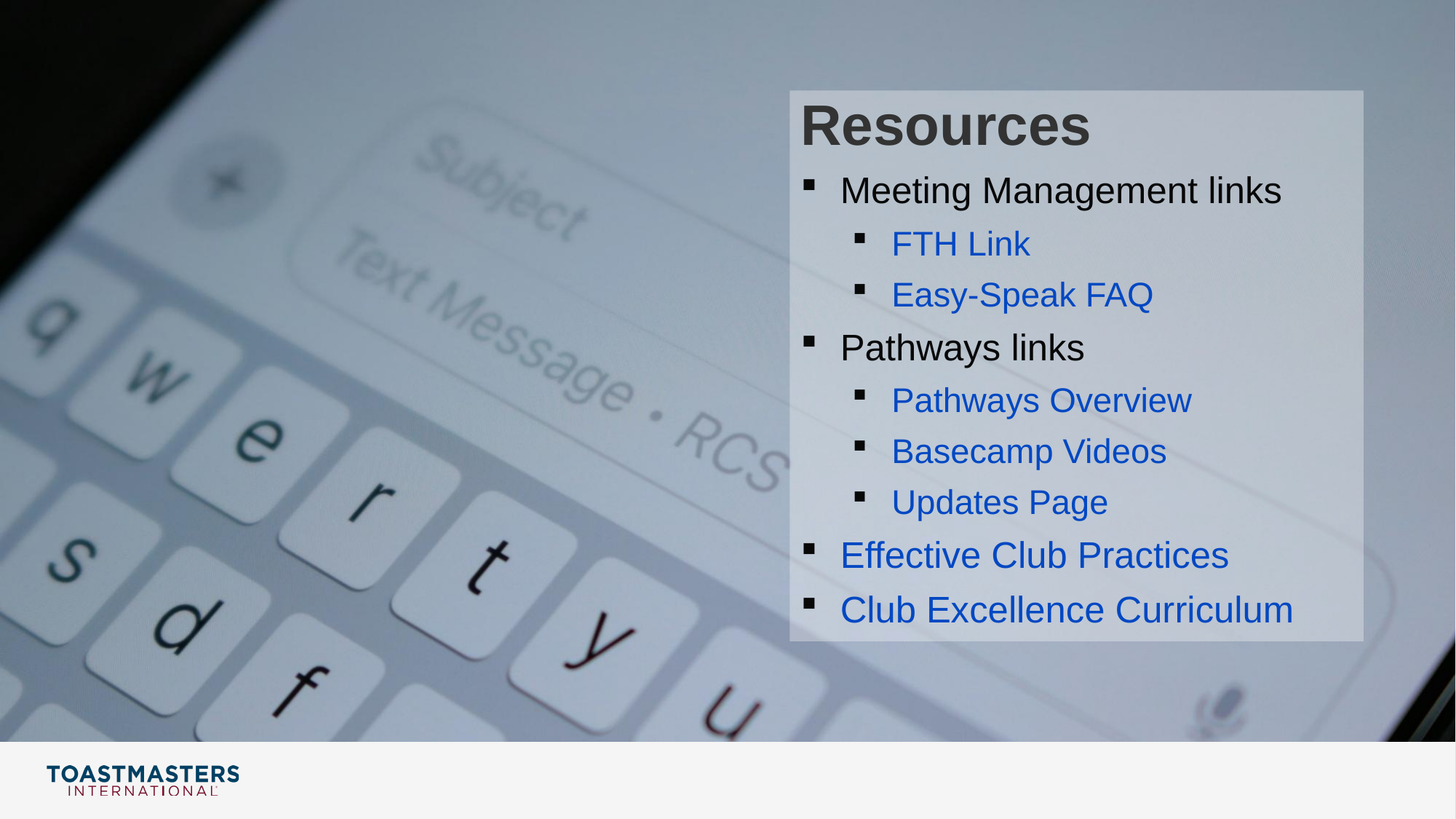

Resources
Meeting Management links
FTH Link
Easy-Speak FAQ
Pathways links
Pathways Overview
Basecamp Videos
Updates Page
Effective Club Practices
Club Excellence Curriculum